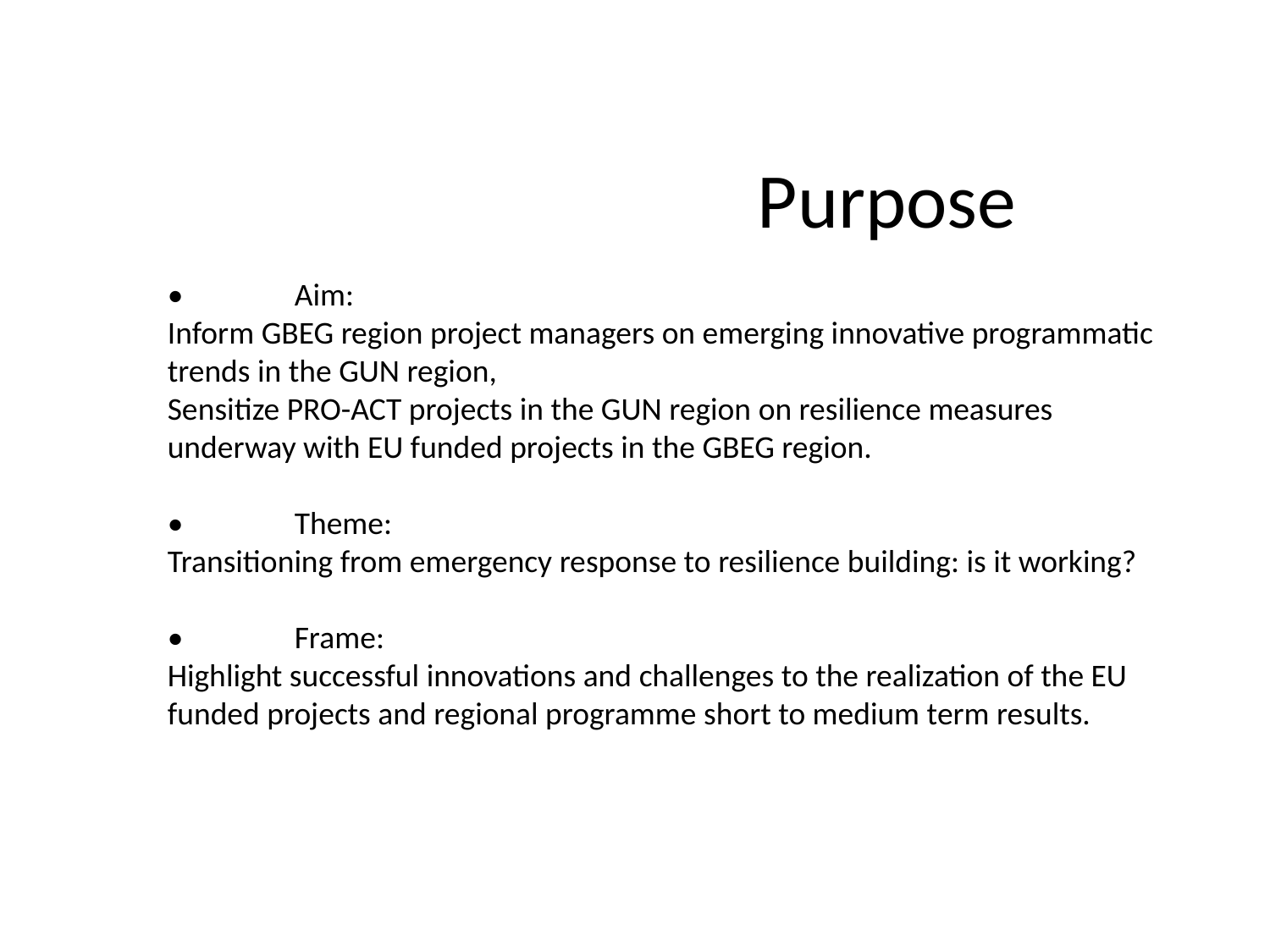

Purpose
•	Aim:
Inform GBEG region project managers on emerging innovative programmatic trends in the GUN region,
Sensitize PRO-ACT projects in the GUN region on resilience measures underway with EU funded projects in the GBEG region.

•	Theme:
Transitioning from emergency response to resilience building: is it working?

•	Frame:
Highlight successful innovations and challenges to the realization of the EU funded projects and regional programme short to medium term results.